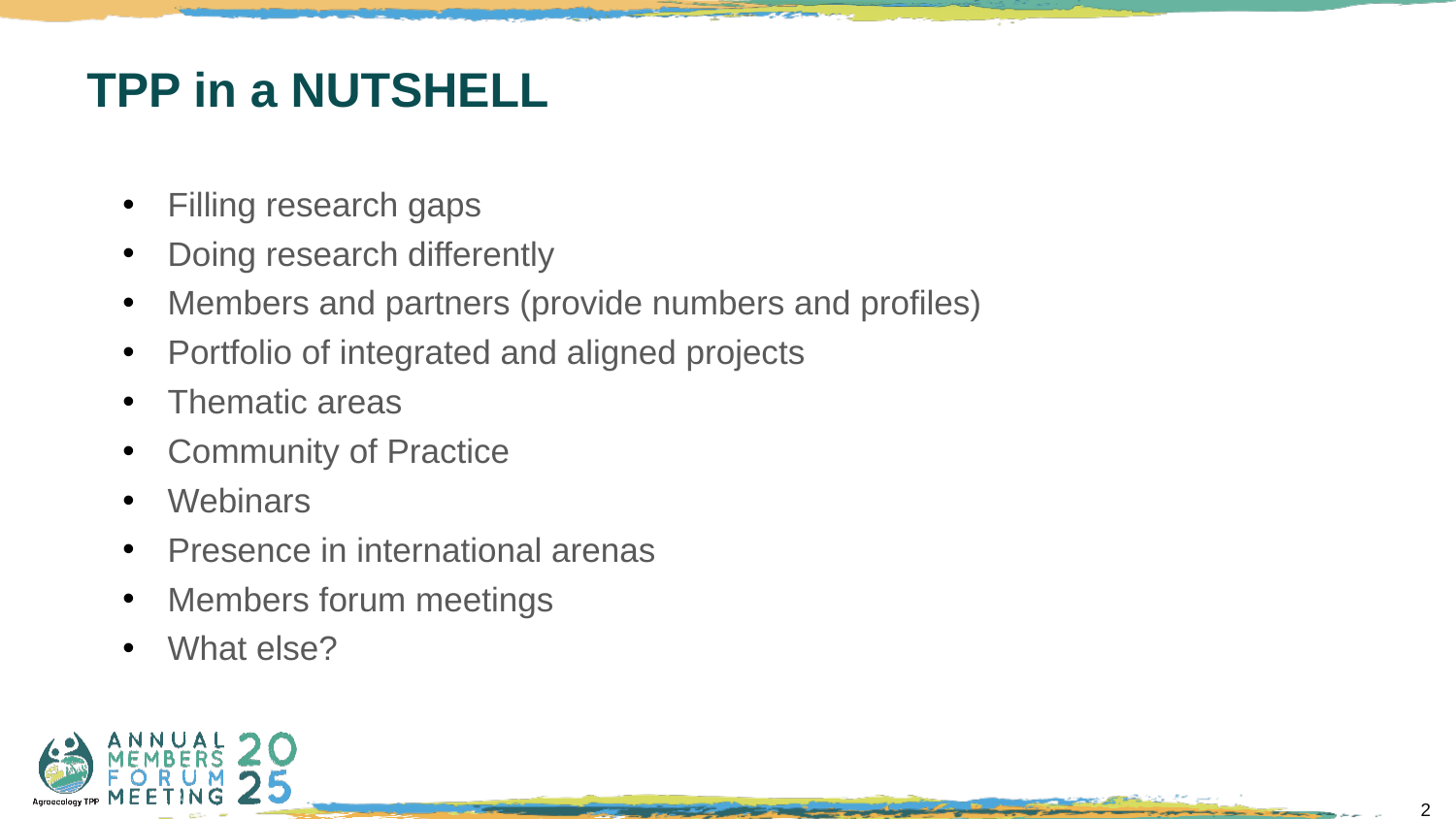

# TPP in a NUTSHELL

Filling research gaps
Doing research differently
Members and partners (provide numbers and profiles)
Portfolio of integrated and aligned projects
Thematic areas
Community of Practice
Webinars
Presence in international arenas
Members forum meetings
What else?